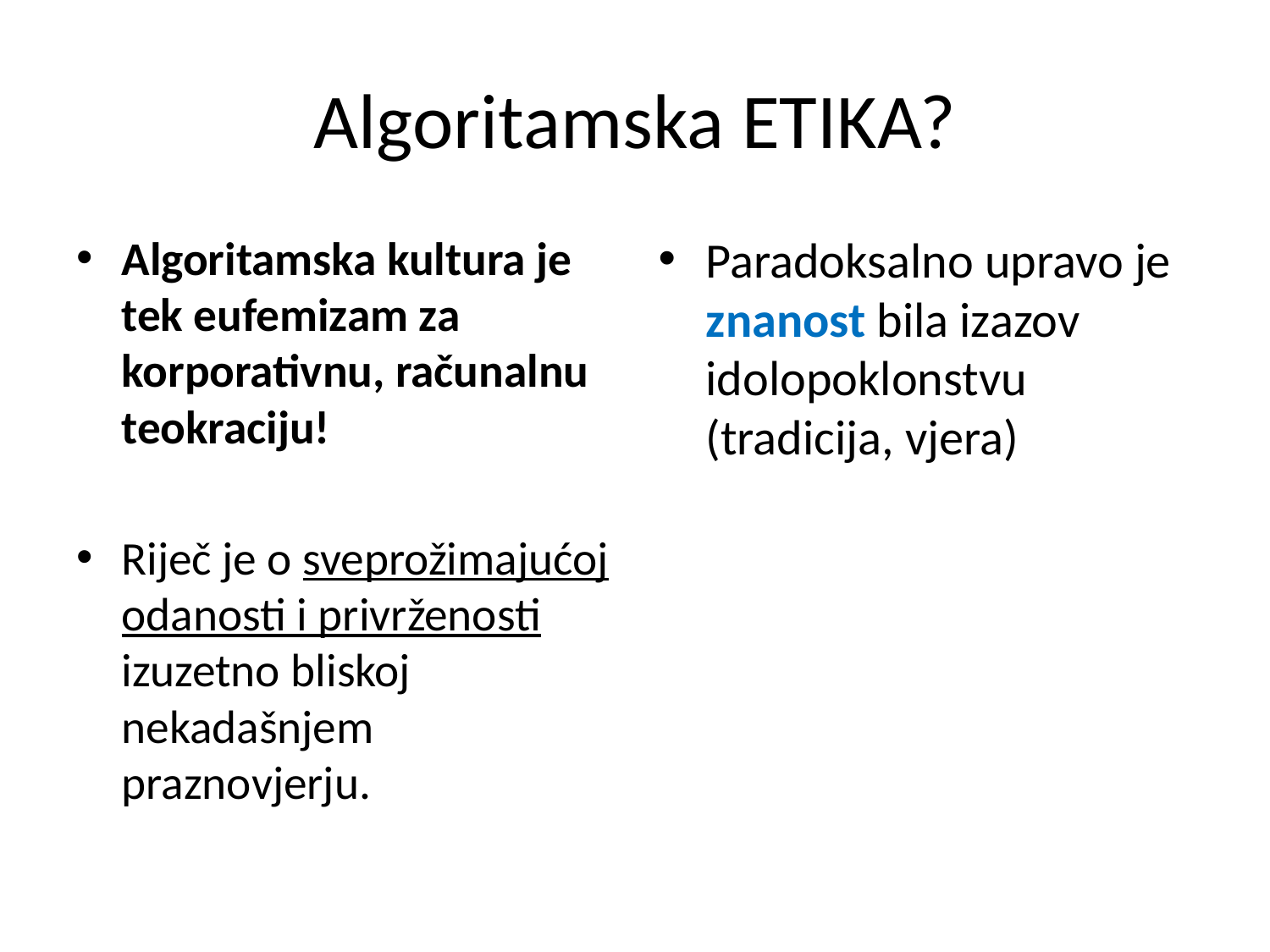

# Algoritamska ETIKA?
Algoritamska kultura je tek eufemizam za korporativnu, računalnu teokraciju!

Riječ je o sveprožimajućoj odanosti i privrženosti izuzetno bliskoj nekadašnjem praznovjerju.

Paradoksalno upravo je znanost bila izazov idolopoklonstvu (tradicija, vjera)